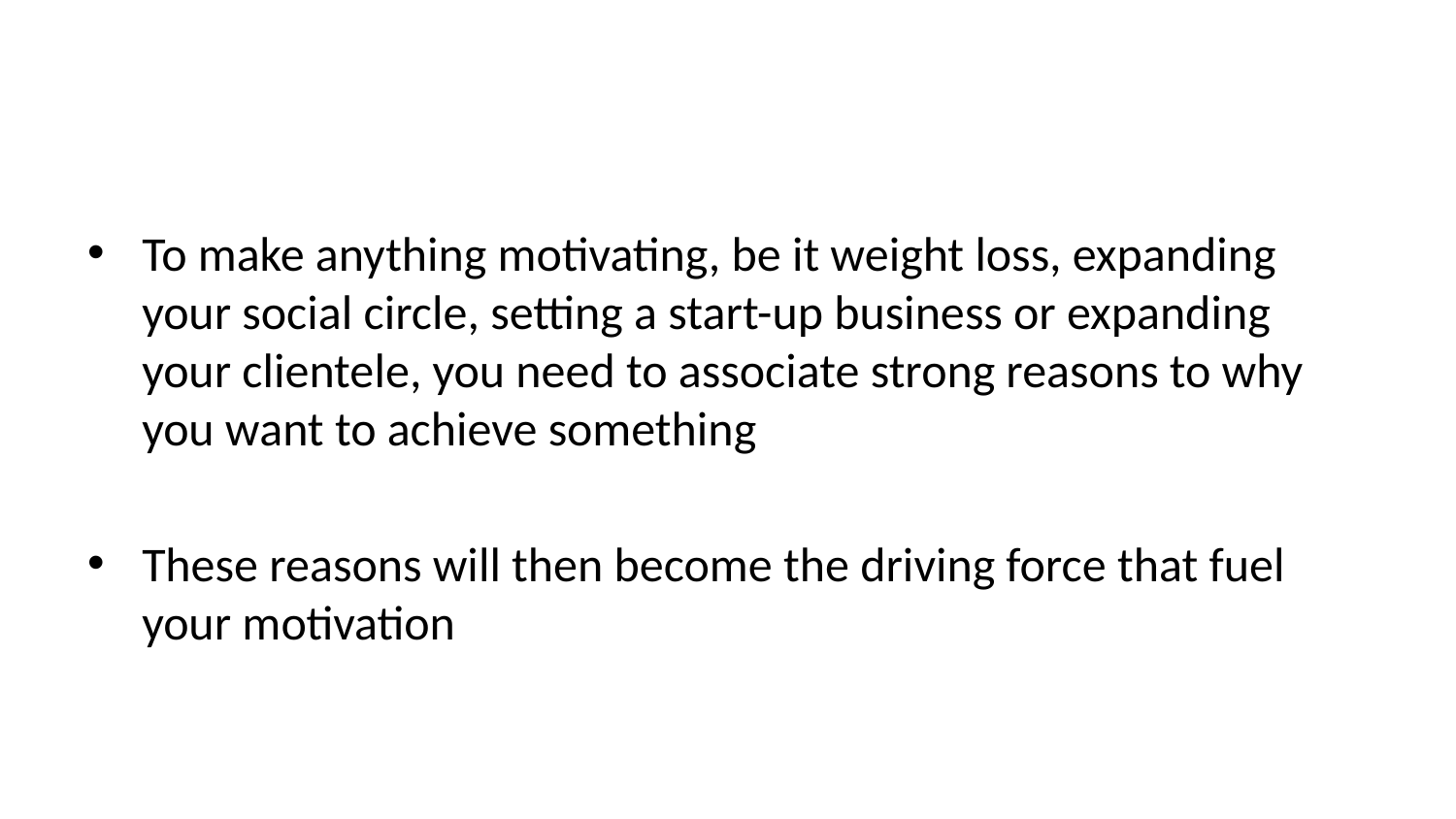

To make anything motivating, be it weight loss, expanding your social circle, setting a start-up business or expanding your clientele, you need to associate strong reasons to why you want to achieve something

These reasons will then become the driving force that fuel your motivation